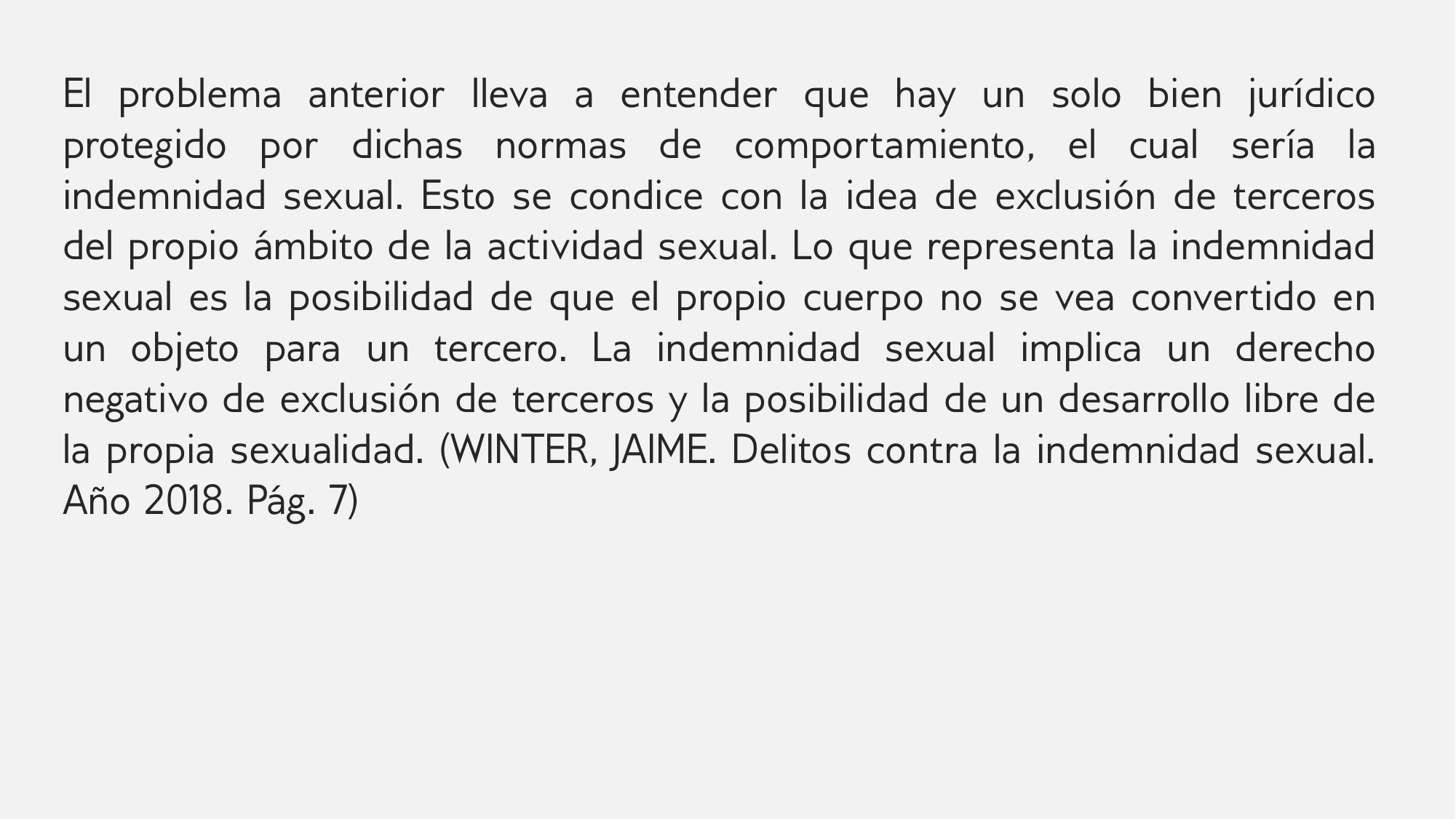

El problema anterior lleva a entender que hay un solo bien jurídico protegido por dichas normas de comportamiento, el cual sería la indemnidad sexual. Esto se condice con la idea de exclusión de terceros del propio ámbito de la actividad sexual. Lo que representa la indemnidad sexual es la posibilidad de que el propio cuerpo no se vea convertido en un objeto para un tercero. La indemnidad sexual implica un derecho negativo de exclusión de terceros y la posibilidad de un desarrollo libre de la propia sexualidad. (WINTER, JAIME. Delitos contra la indemnidad sexual. Año 2018. Pág. 7)